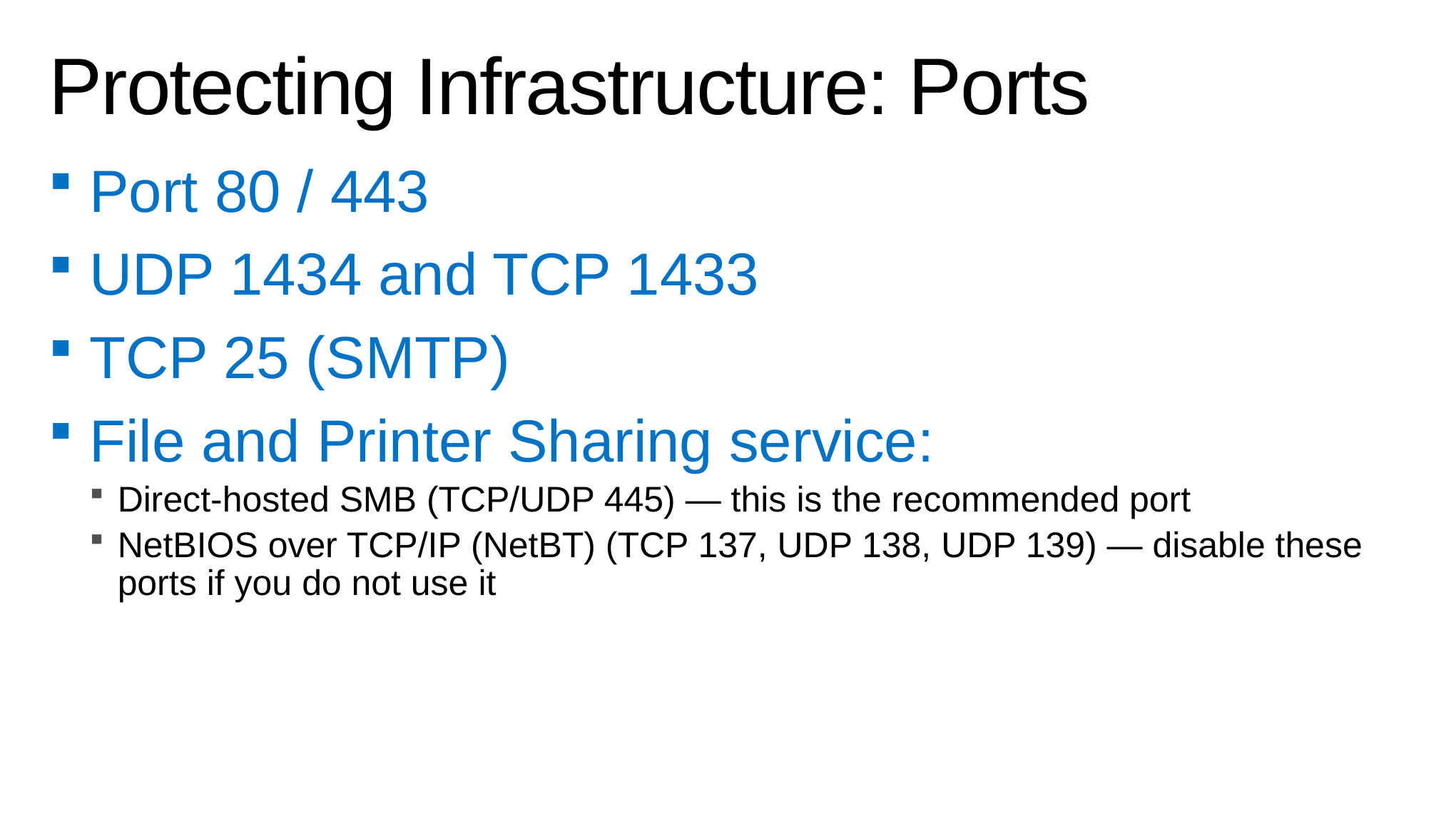

# Protecting Infrastructure: Ports
Port 80 / 443
UDP 1434 and TCP 1433
TCP 25 (SMTP)
File and Printer Sharing service:
Direct-hosted SMB (TCP/UDP 445) — this is the recommended port
NetBIOS over TCP/IP (NetBT) (TCP 137, UDP 138, UDP 139) — disable these ports if you do not use it